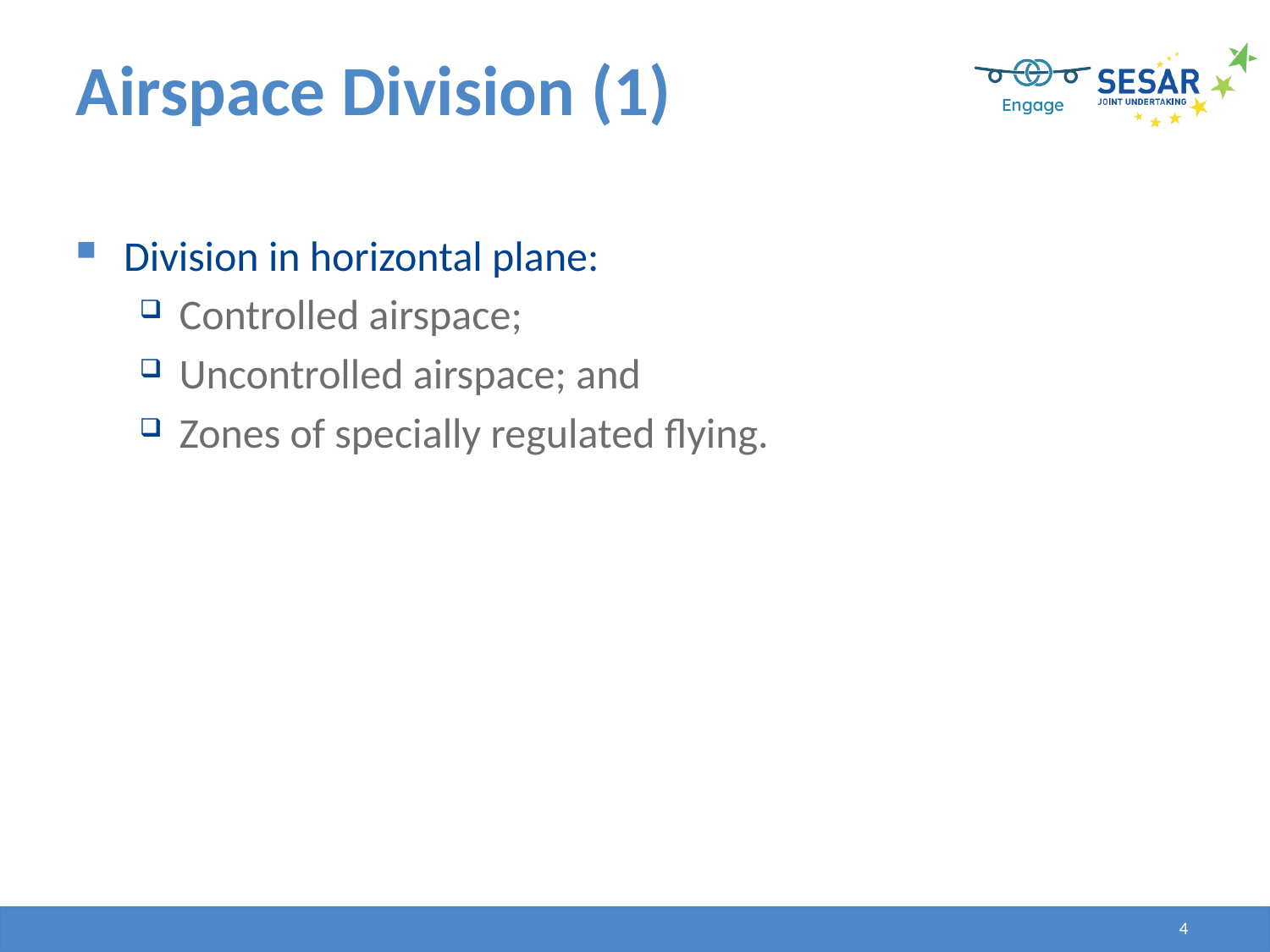

Airspace Division (1)
Division in horizontal plane:
Controlled airspace;
Uncontrolled airspace; and
Zones of specially regulated flying.

4